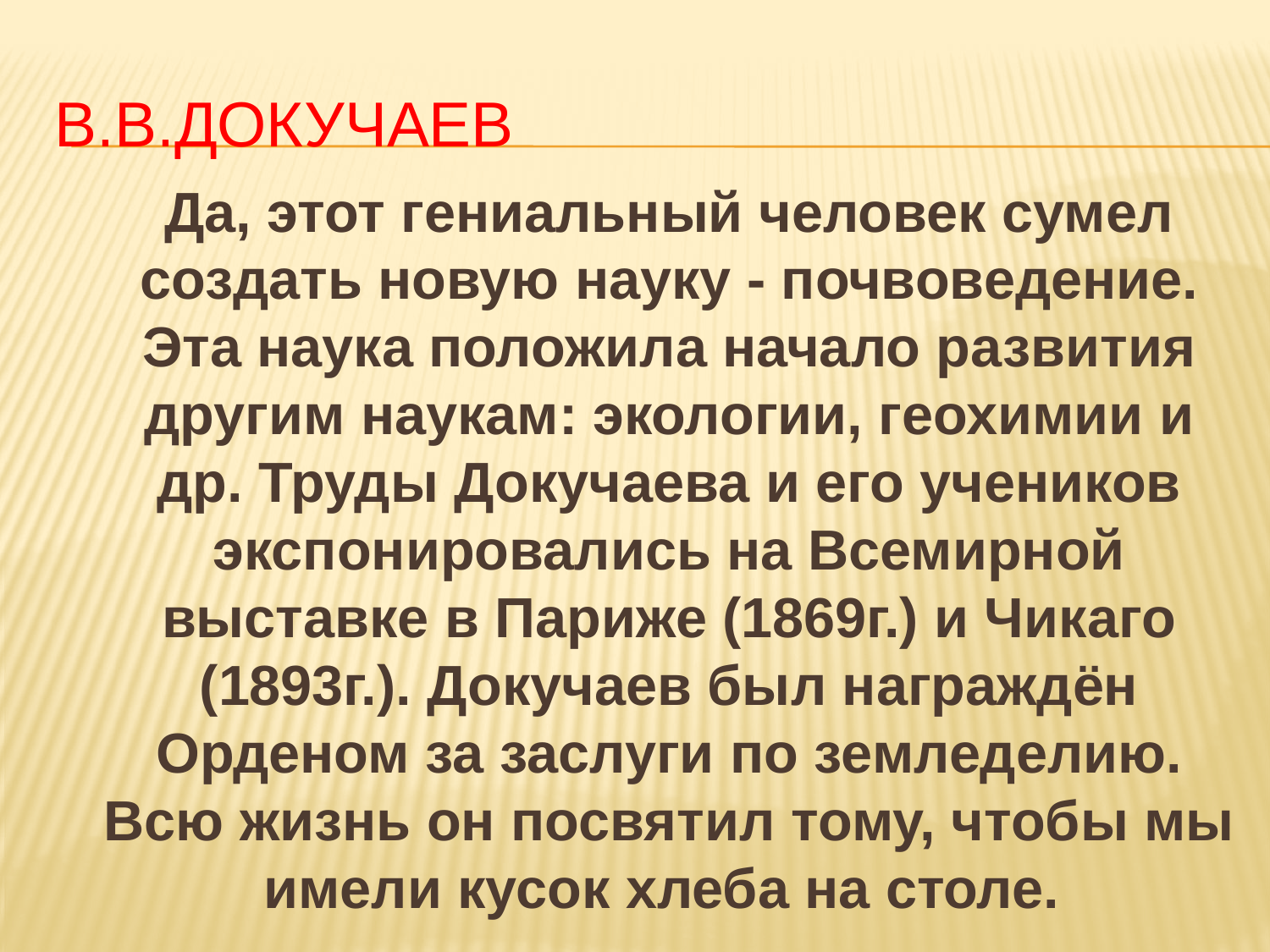

# В.В.Докучаев
   Да, этот гениальный человек сумел создать новую науку - почвоведение. Эта наука положила начало развития другим наукам: экологии, геохимии и др. Труды Докучаева и его учеников экспонировались на Всемирной выставке в Париже (1869г.) и Чикаго (1893г.). Докучаев был награждён Орденом за заслуги по земледелию. Всю жизнь он посвятил тому, чтобы мы имели кусок хлеба на столе.